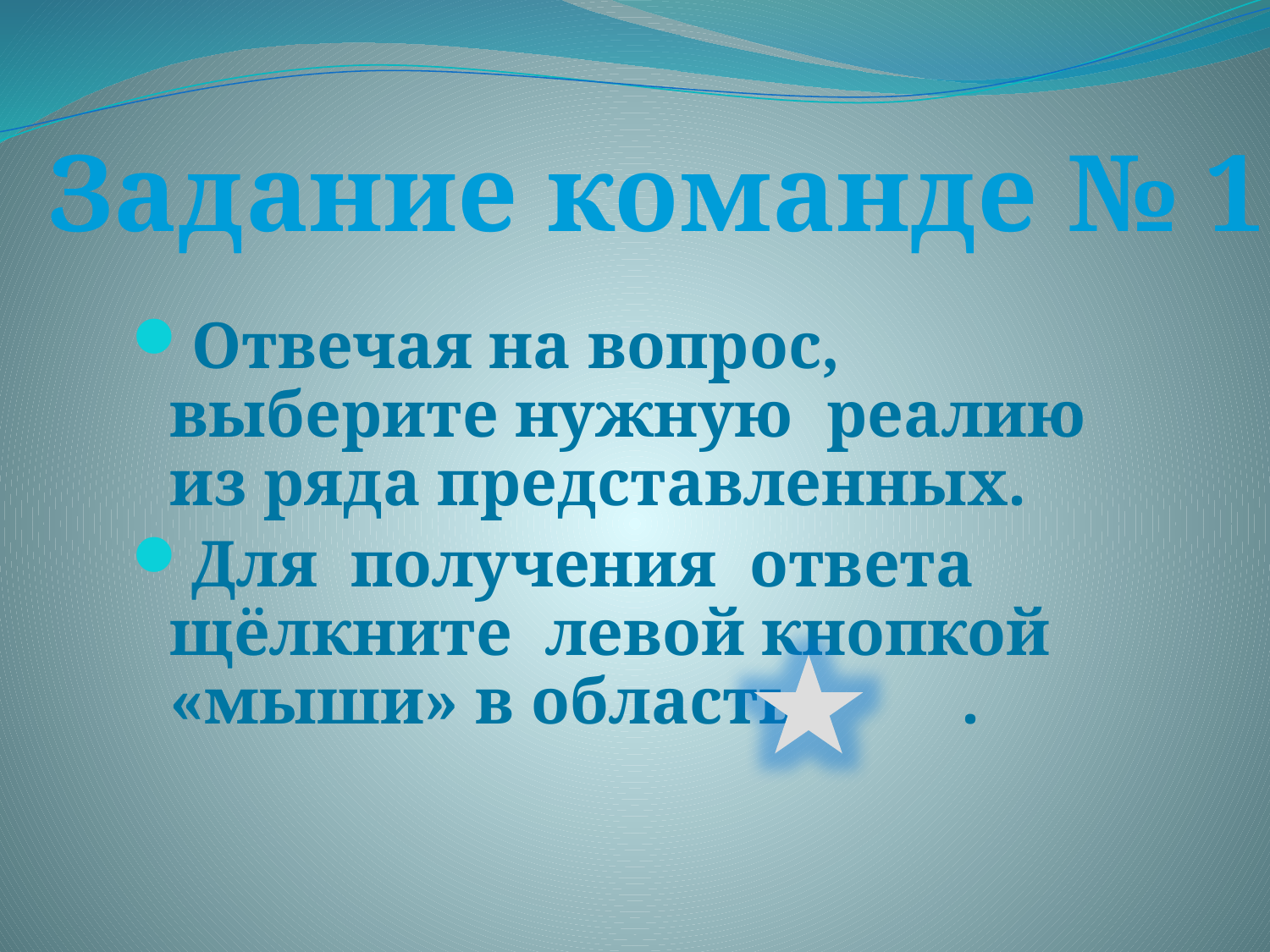

Задание команде № 1
Отвечая на вопрос, выберите нужную  реалию из ряда представленных.
Для  получения  ответа щёлкните  левой кнопкой «мыши» в область          .